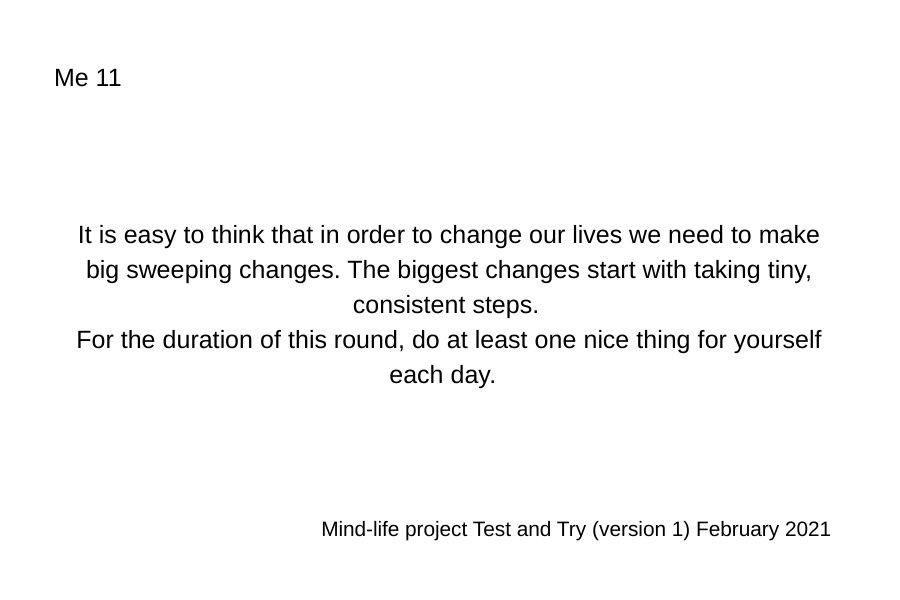

Me 11
It is easy to think that in order to change our lives we need to make big sweeping changes. The biggest changes start with taking tiny, consistent steps.
For the duration of this round, do at least one nice thing for yourself each day.
Mind-life project Test and Try (version 1) February 2021